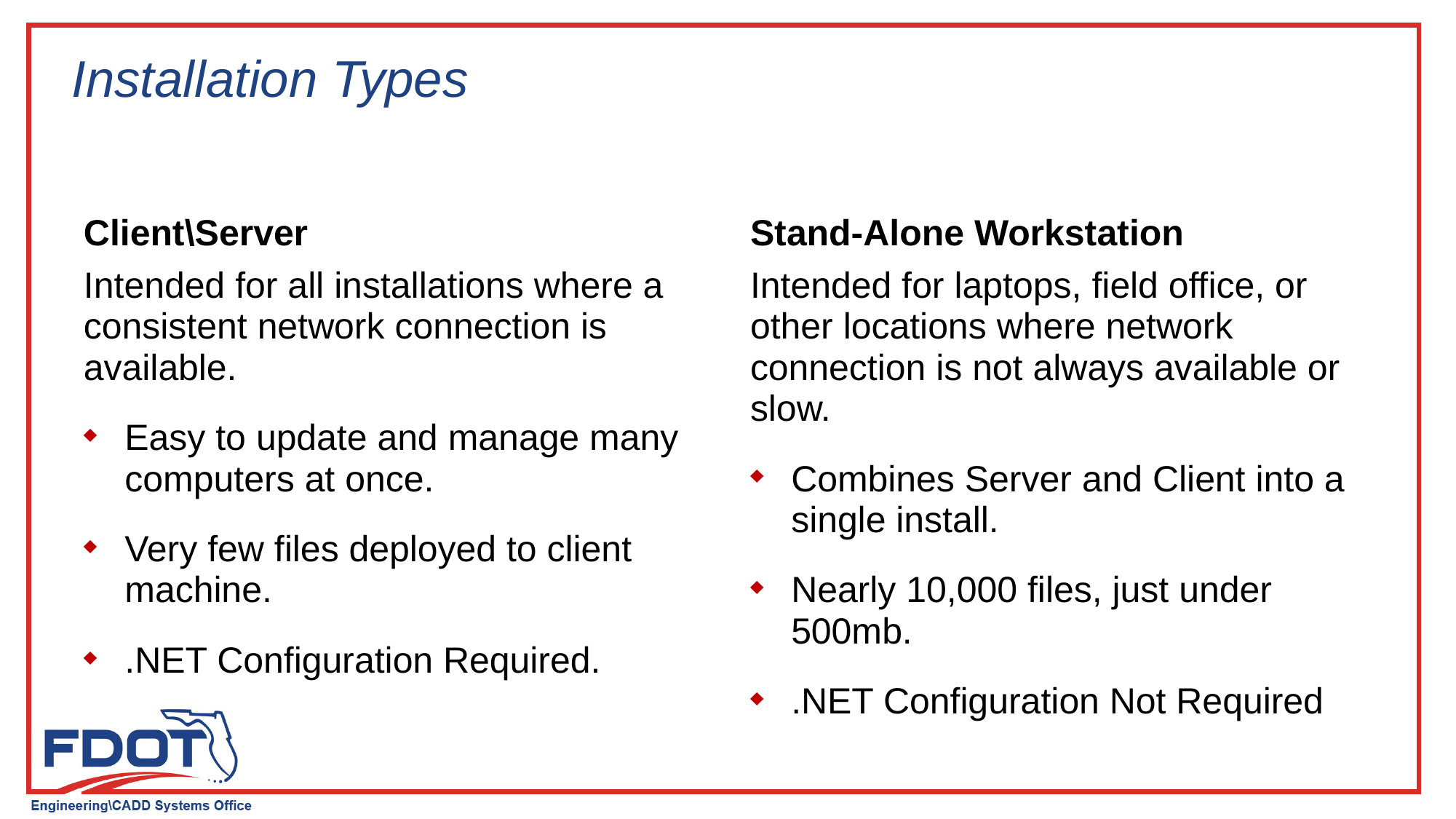

Installation Types
Client\Server
Stand-Alone Workstation
Intended for all installations where a consistent network connection is available.
Easy to update and manage many computers at once.
Very few files deployed to client machine.
.NET Configuration Required.
Intended for laptops, field office, or other locations where network connection is not always available or slow.
Combines Server and Client into a single install.
Nearly 10,000 files, just under 500mb.
.NET Configuration Not Required